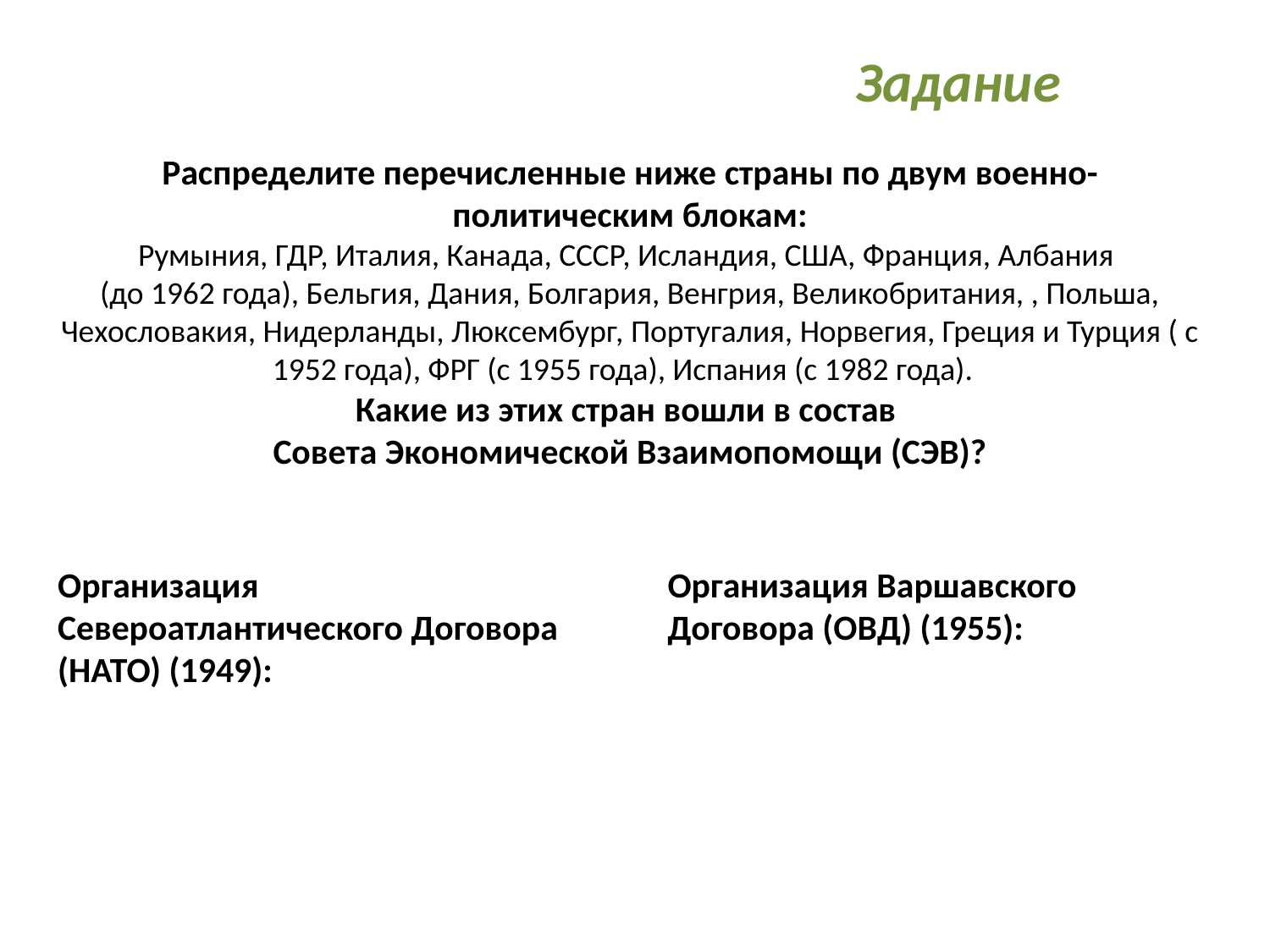

Задание
# Распределите перечисленные ниже страны по двум военно- политическим блокам: Румыния, ГДР, Италия, Канада, СССР, Исландия, США, Франция, Албания (до 1962 года), Бельгия, Дания, Болгария, Венгрия, Великобритания, , Польша, Чехословакия, Нидерланды, Люксембург, Португалия, Норвегия, Греция и Турция ( с 1952 года), ФРГ (с 1955 года), Испания (с 1982 года). Какие из этих стран вошли в состав Совета Экономической Взаимопомощи (СЭВ)?
Организация Североатлантического Договора (НАТО) (1949):
Организация Варшавского Договора (ОВД) (1955):